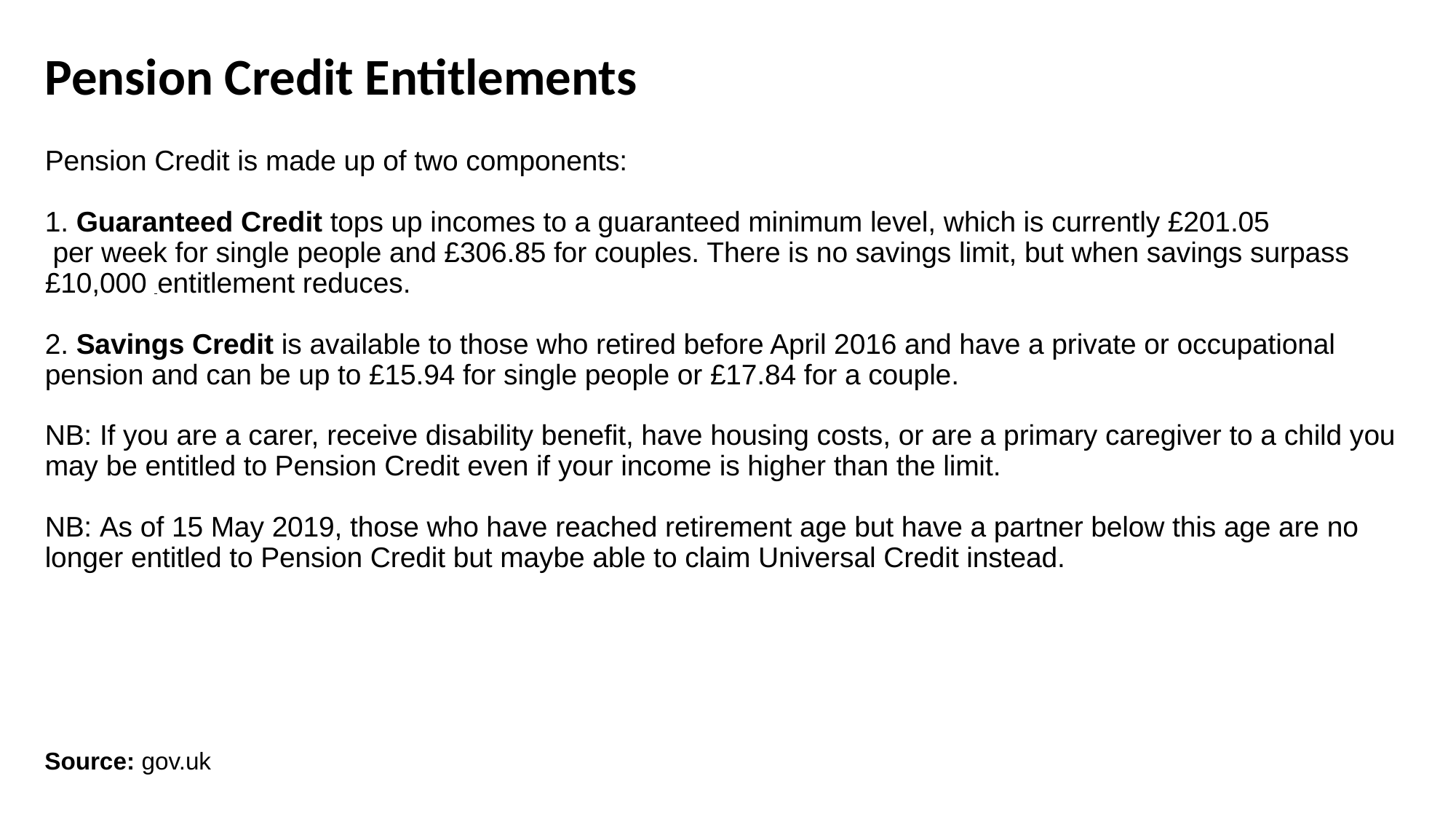

Pension Credit Entitlements
# Pension Credit is made up of two components: 1. Guaranteed Credit tops up incomes to a guaranteed minimum level, which is currently £201.05 per week for single people and £306.85 for couples. There is no savings limit, but when savings surpass £10,000  entitlement reduces. 2. Savings Credit is available to those who retired before April 2016 and have a private or occupational pension and can be up to £15.94 for single people or £17.84 for a couple. NB: If you are a carer, receive disability benefit, have housing costs, or are a primary caregiver to a child you may be entitled to Pension Credit even if your income is higher than the limit. NB: As of 15 May 2019, those who have reached retirement age but have a partner below this age are no longer entitled to Pension Credit but maybe able to claim Universal Credit instead.
Source: gov.uk